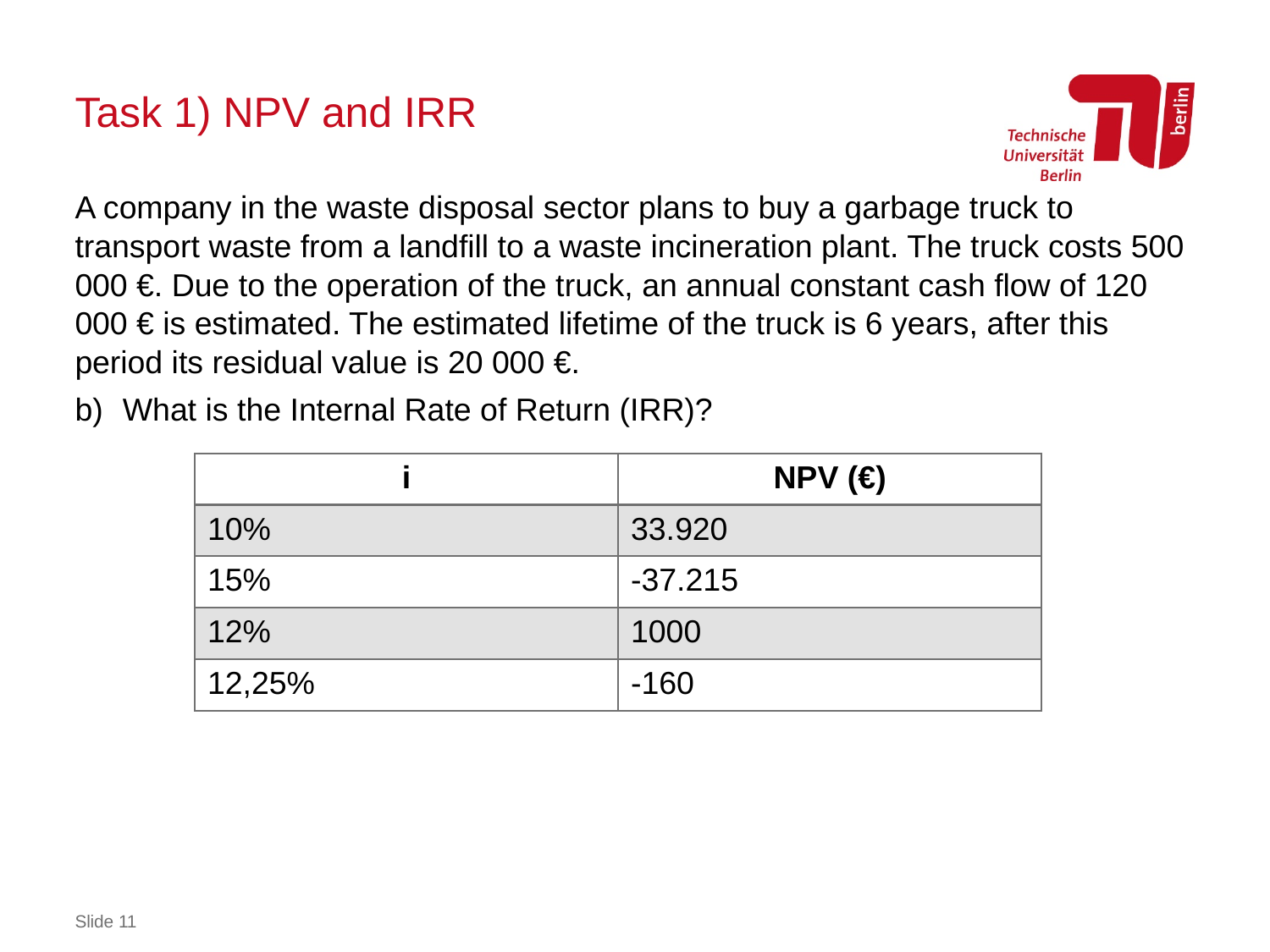

# Task 1) NPV and IRR
A company in the waste disposal sector plans to buy a garbage truck to transport waste from a landfill to a waste incineration plant. The truck costs 500 000 €. Due to the operation of the truck, an annual constant cash flow of 120 000 € is estimated. The estimated lifetime of the truck is 6 years, after this period its residual value is 20 000 €.
What is the Internal Rate of Return (IRR)?

| i | NPV (€) |
| --- | --- |
| 10% | 33.920 |
| 15% | -37.215 |
| 12% | 1000 |
| 12,25% | -160 |
Slide 11